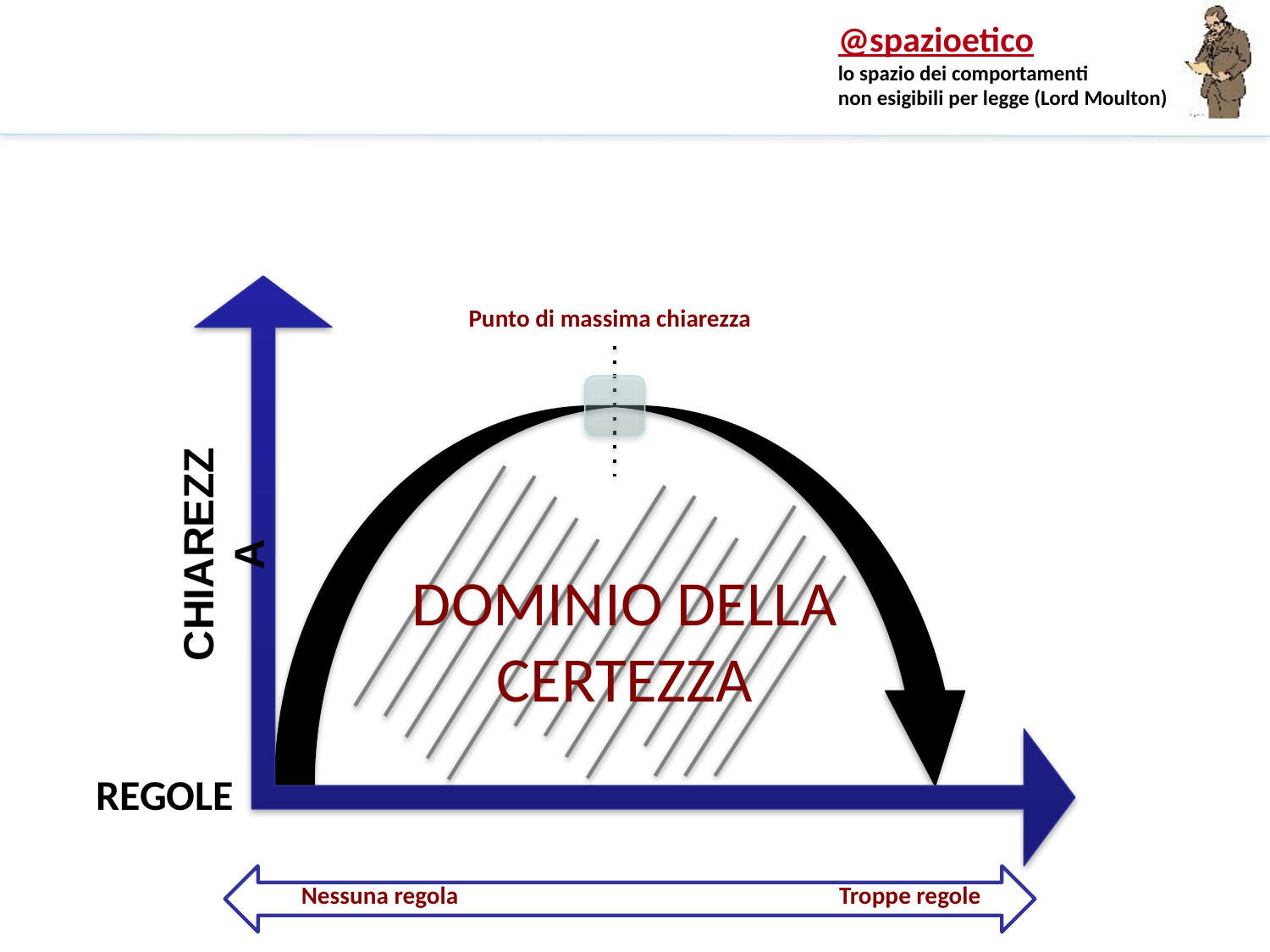

Punto di massima chiarezza

CHIAREZZA
DOMINIO DELLA CERTEZZA
REGOLE

Nessuna regola
Troppe regole